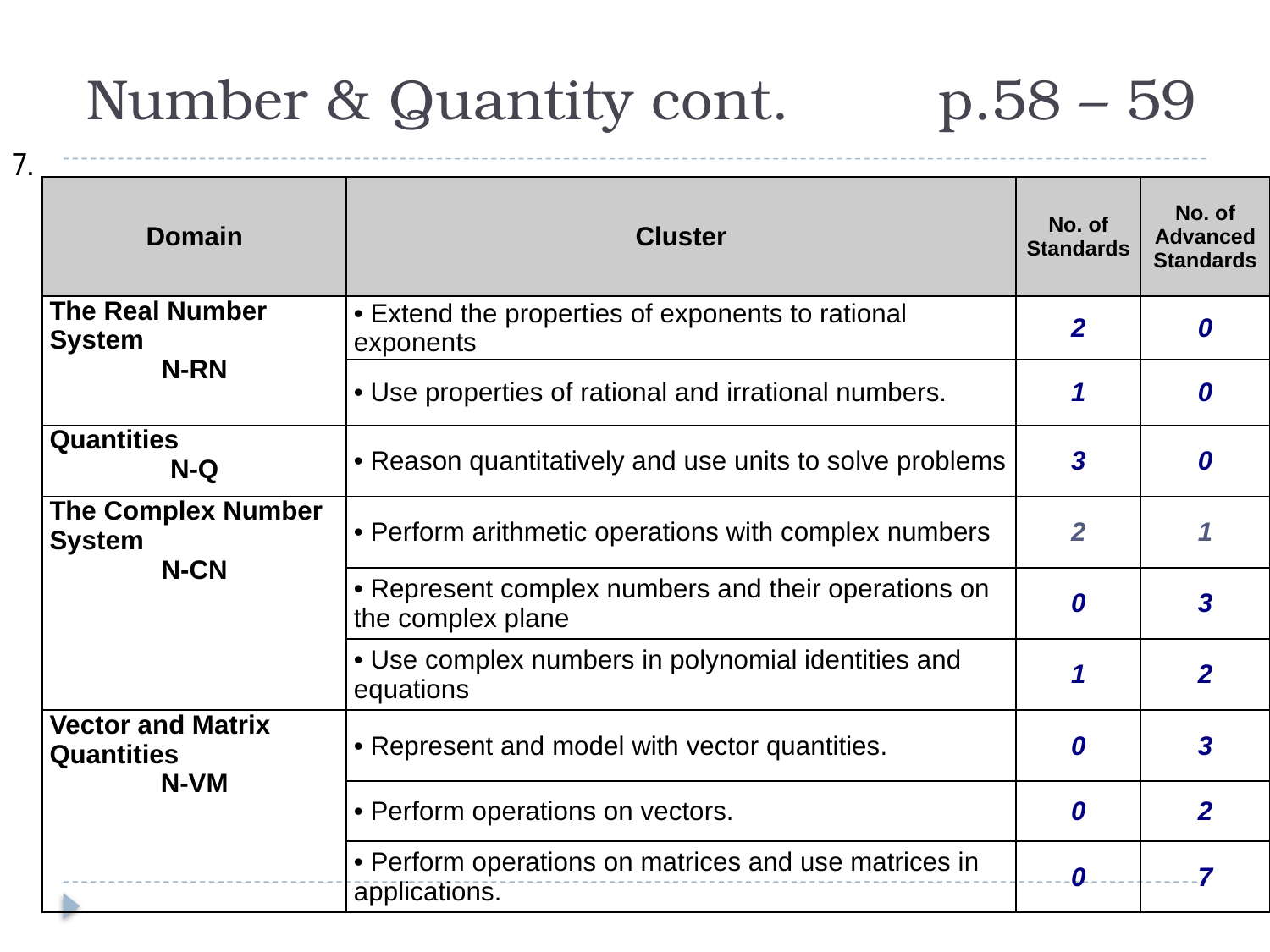

# Number & Quantity cont.	     p.58 – 59
7.
| Domain | Cluster | No. of Standards | No. of Advanced Standards |
| --- | --- | --- | --- |
| The Real Number System N-RN | • Extend the properties of exponents to rational exponents | 2 | 0 |
|  | • Use properties of rational and irrational numbers. | 1 | 0 |
| Quantities N-Q | • Reason quantitatively and use units to solve problems | 3 | 0 |
| The Complex Number System N-CN | • Perform arithmetic operations with complex numbers | 2 | 1 |
|  | • Represent complex numbers and their operations on the complex plane | 0 | 3 |
|  | • Use complex numbers in polynomial identities and equations | 1 | 2 |
| Vector and Matrix Quantities N-VM | • Represent and model with vector quantities. | 0 | 3 |
|  | • Perform operations on vectors. | 0 | 2 |
|  | • Perform operations on matrices and use matrices in applications. | 0 | 7 |